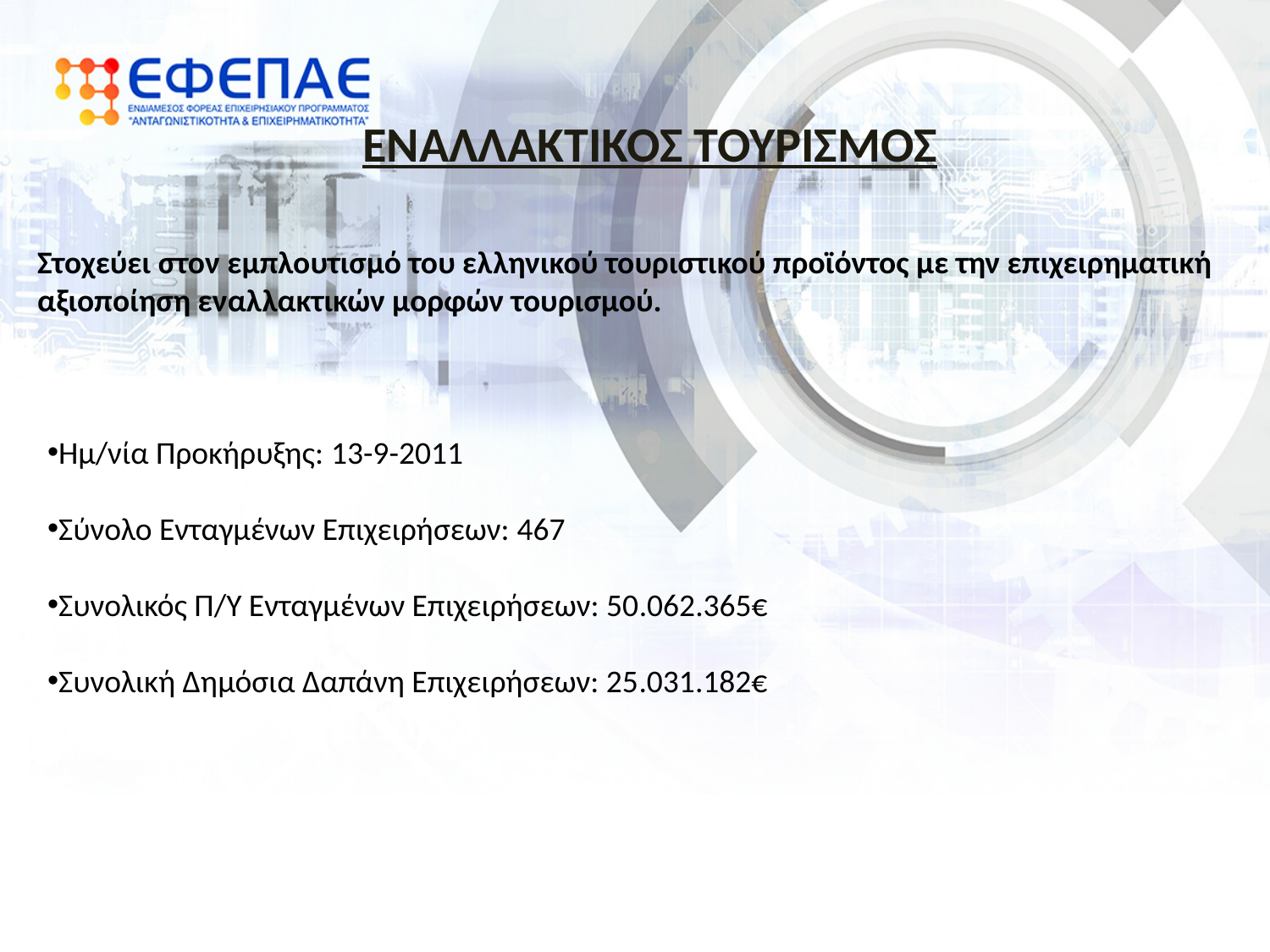

ΕΝΑΛΛΑΚΤΙΚΟΣ ΤΟΥΡΙΣΜΟΣ
Στοχεύει στον εμπλουτισμό του ελληνικού τουριστικού προϊόντος με την επιχειρηματική αξιοποίηση εναλλακτικών μορφών τουρισμού.

Ημ/νία Προκήρυξης: 13-9-2011

Σύνολο Ενταγμένων Επιχειρήσεων: 467

Συνολικός Π/Υ Ενταγμένων Επιχειρήσεων: 50.062.365€

Συνολική Δημόσια Δαπάνη Επιχειρήσεων: 25.031.182€